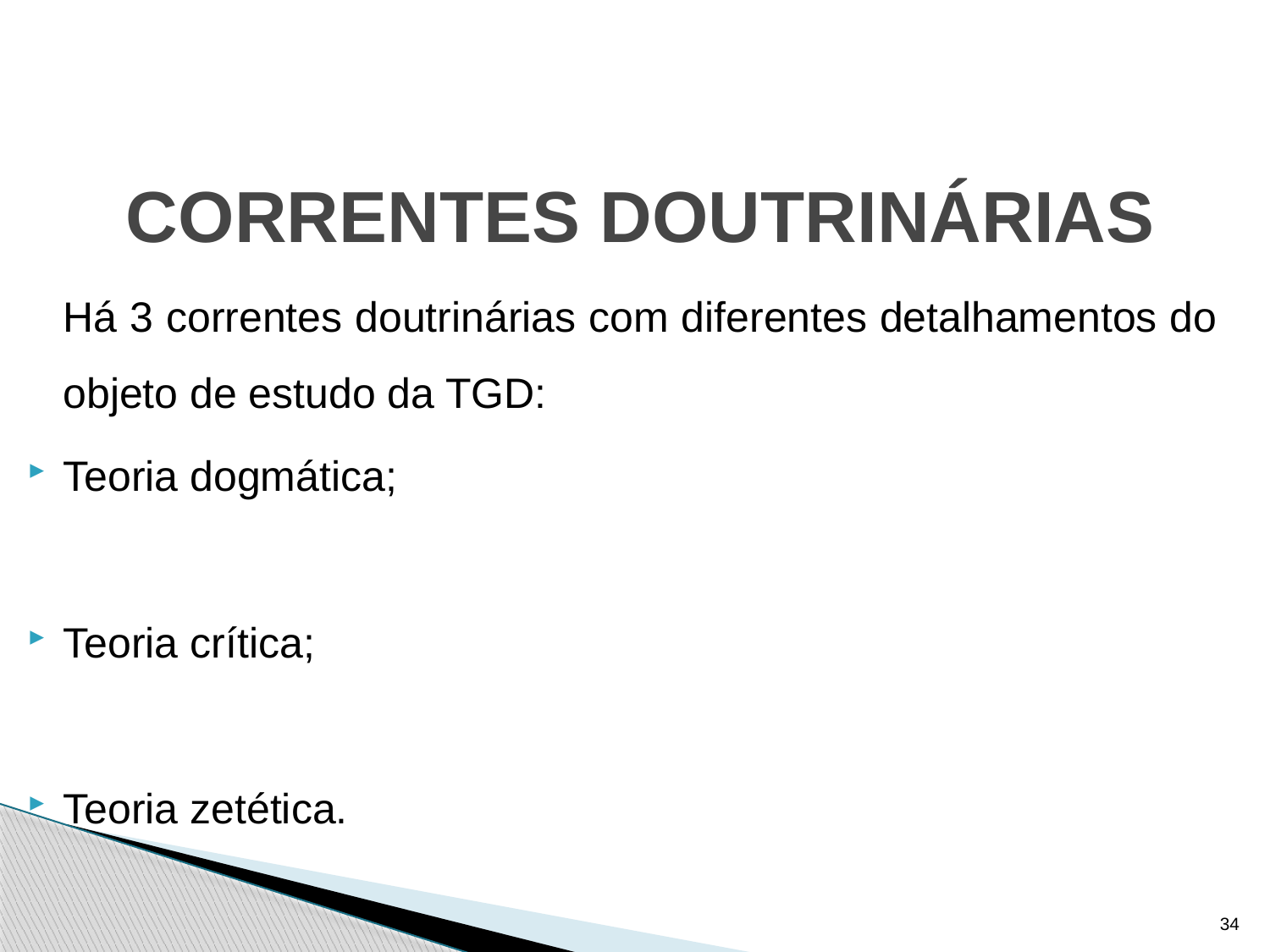

# CORRENTES DOUTRINÁRIAS
	Há 3 correntes doutrinárias com diferentes detalhamentos do objeto de estudo da TGD:
Teoria dogmática;

Teoria crítica;

Teoria zetética.
34